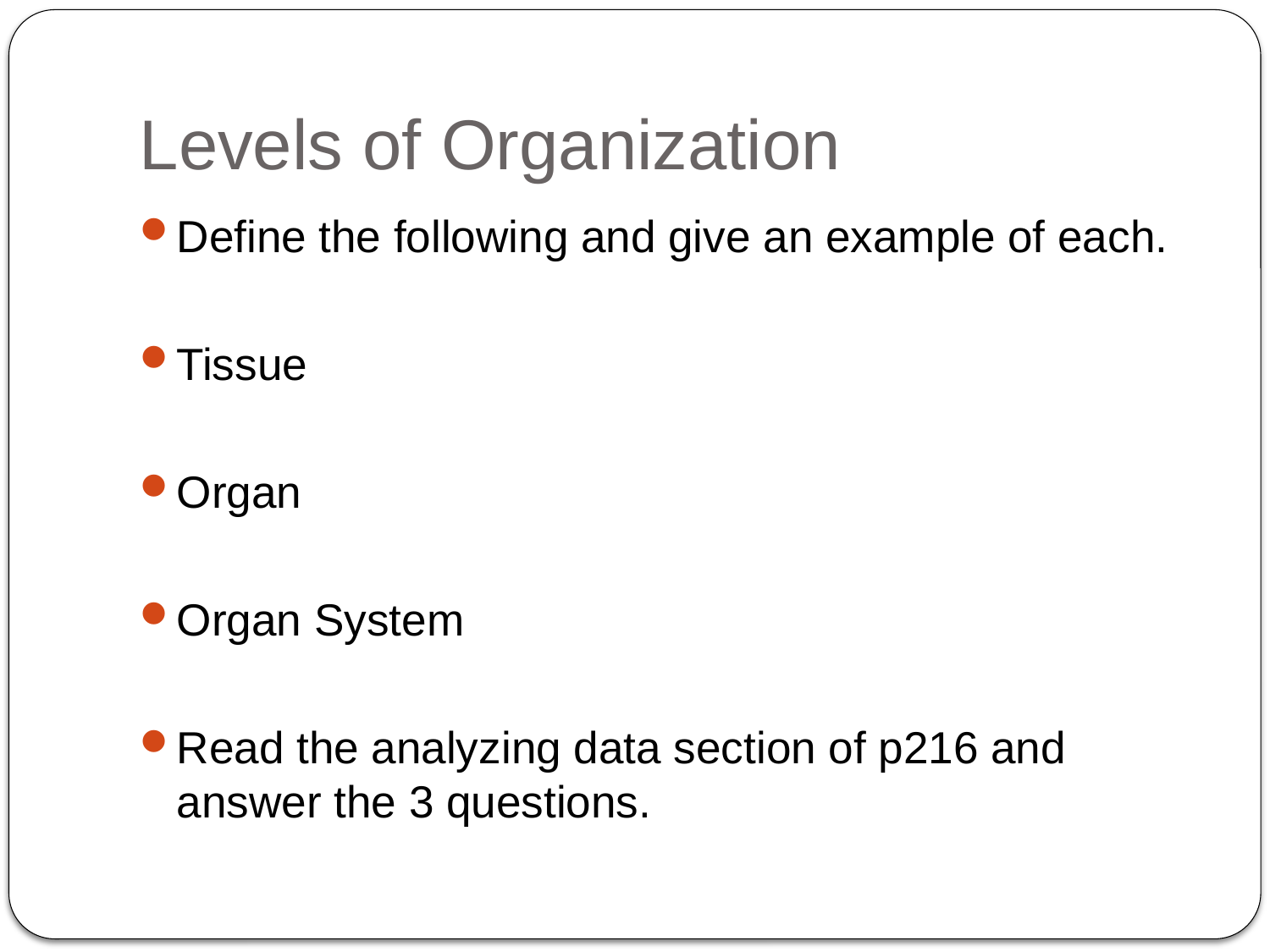

# Levels of Organization
Define the following and give an example of each.

Tissue

Organ

Organ System

Read the analyzing data section of p216 and answer the 3 questions.